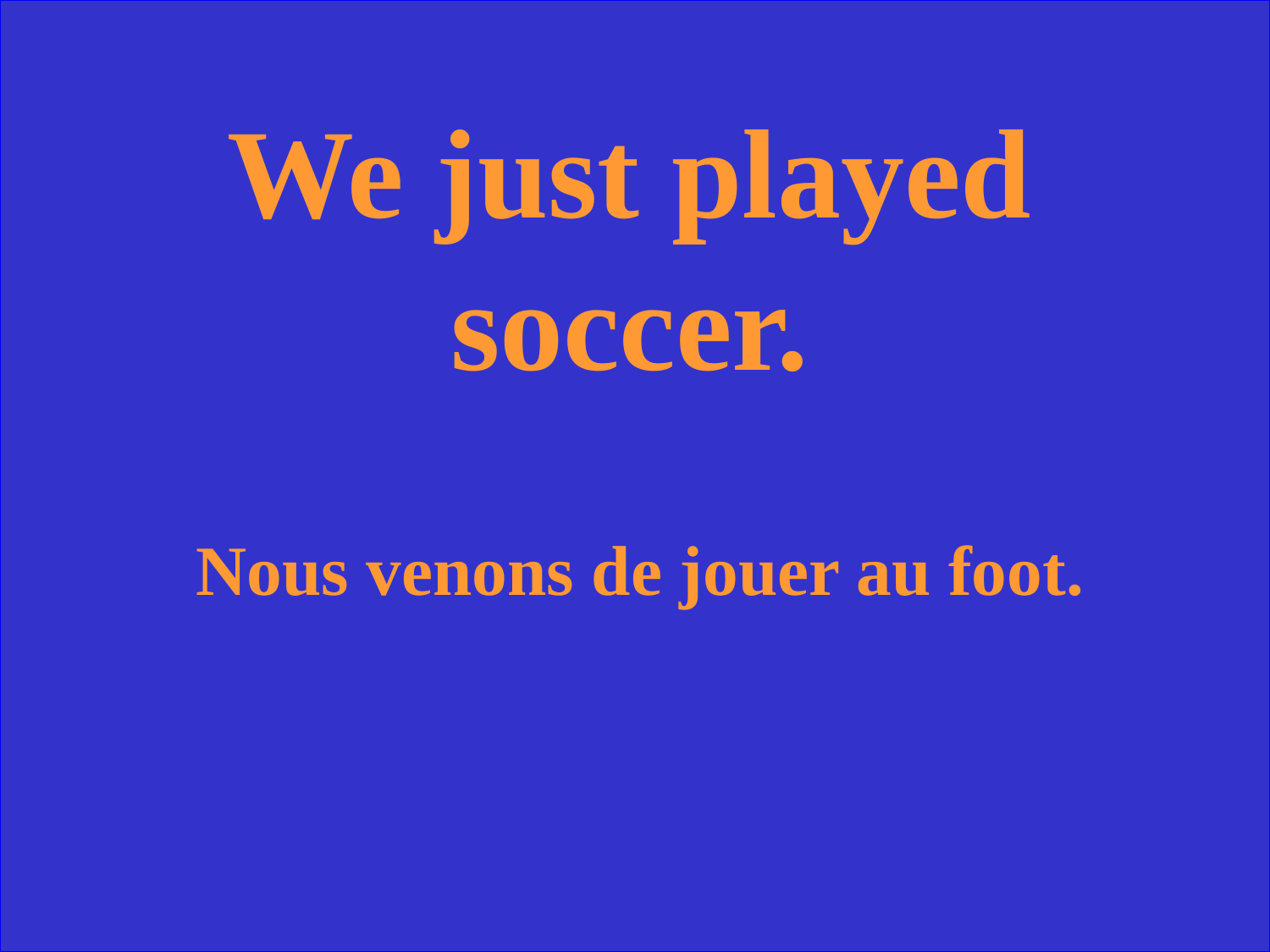

We just played soccer.
Nous venons de jouer au foot.